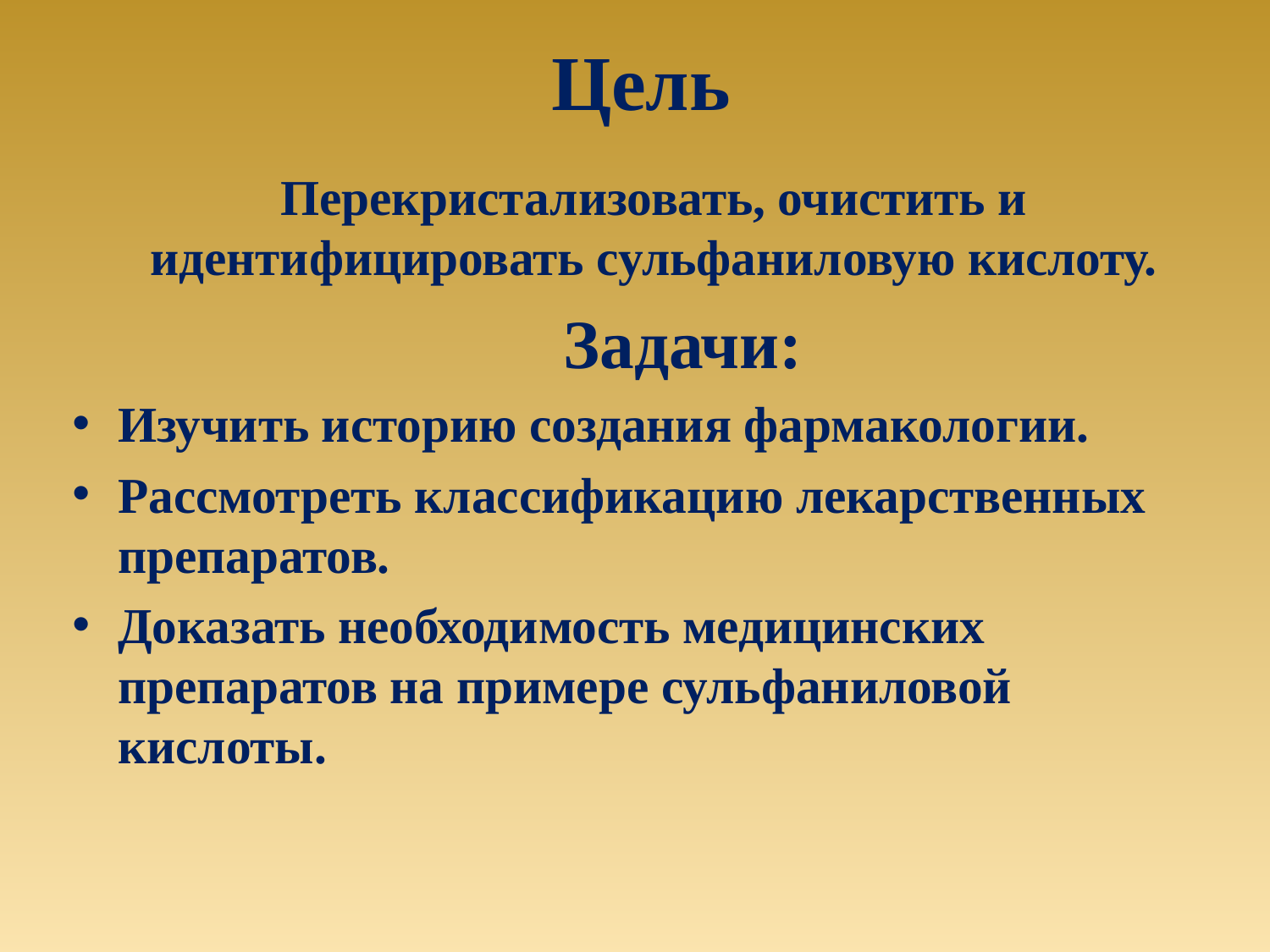

# Цель
    Перекристализовать, очистить и идентифицировать сульфаниловую кислоту.
      Задачи:
Изучить историю создания фармакологии.
Рассмотреть классификацию лекарственных препаратов.
Доказать необходимость медицинских препаратов на примере сульфаниловой кислоты.